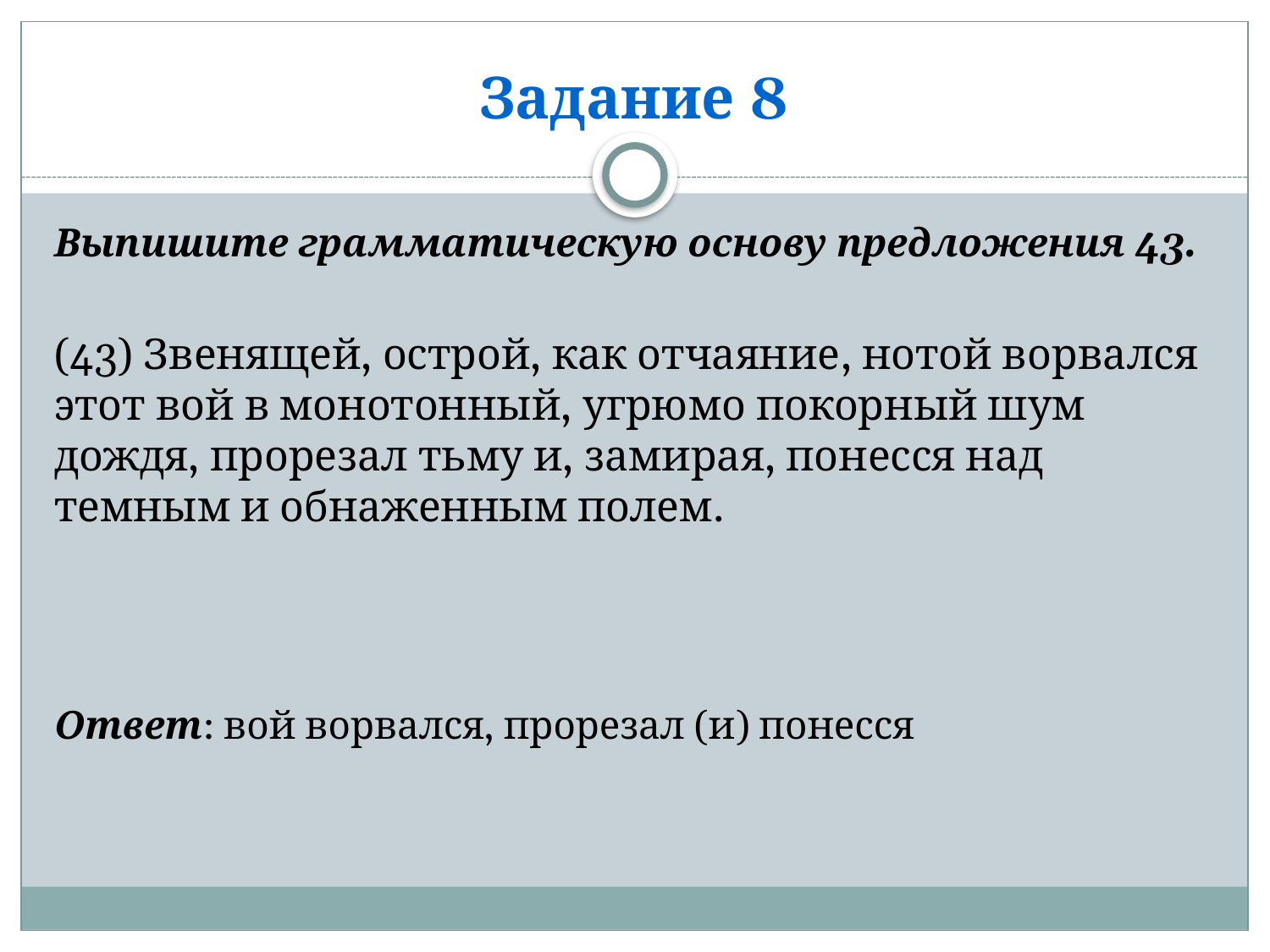

# Задание 8
Выпишите грамматическую основу предложения 43.

(43) Звенящей, острой, как отчаяние, нотой ворвался этот вой в моно­тонный, угрюмо покорный шум дождя, прорезал тьму и, замирая, понесся над темным и обнаженным полем.

Ответ: вой ворвался, прорезал (и) понесся